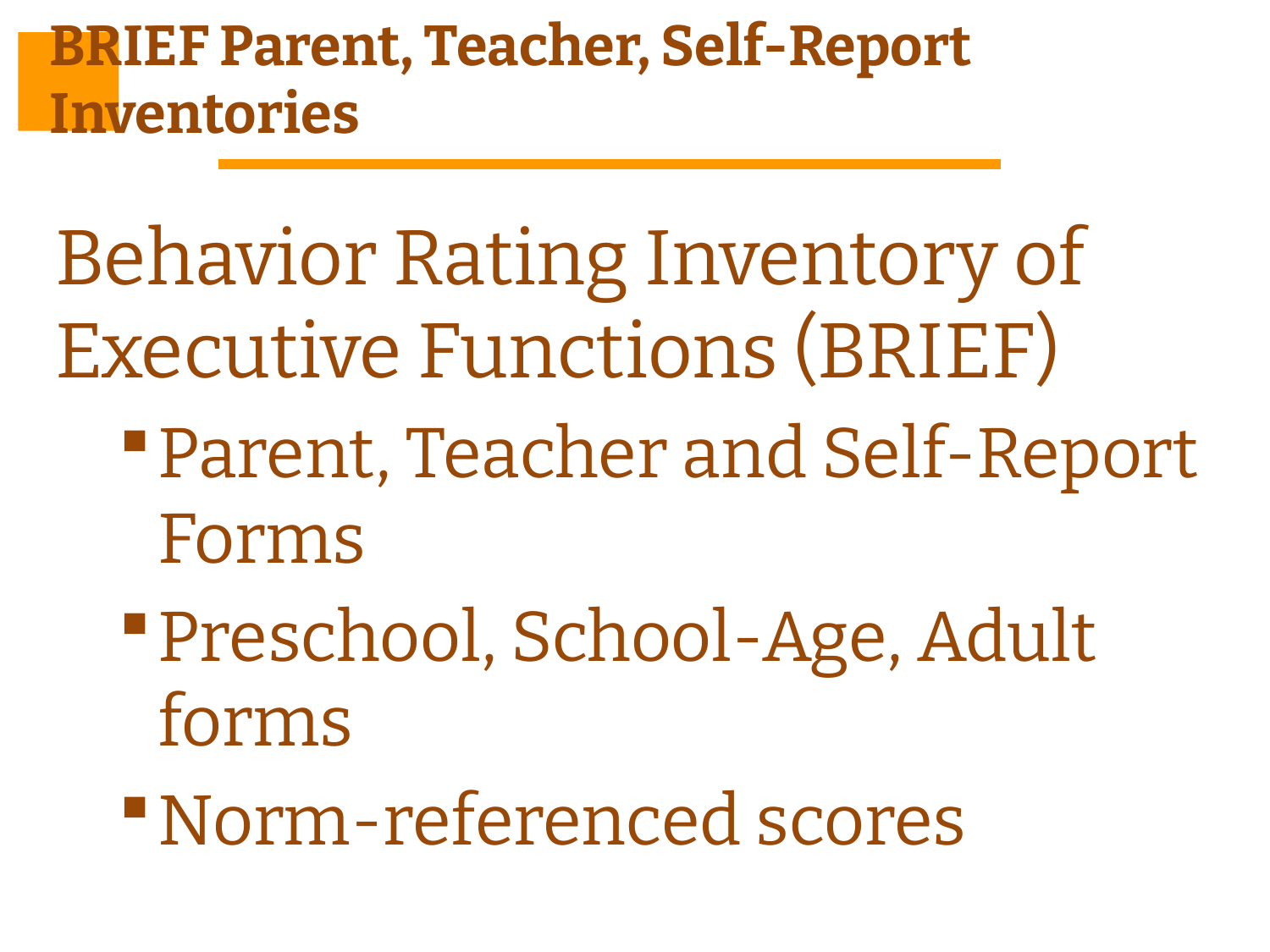

# BRIEF Parent, Teacher, Self-Report Inventories

Behavior Rating Inventory of Executive Functions (BRIEF)
Parent, Teacher and Self-Report Forms
Preschool, School-Age, Adult forms
Norm-referenced scores